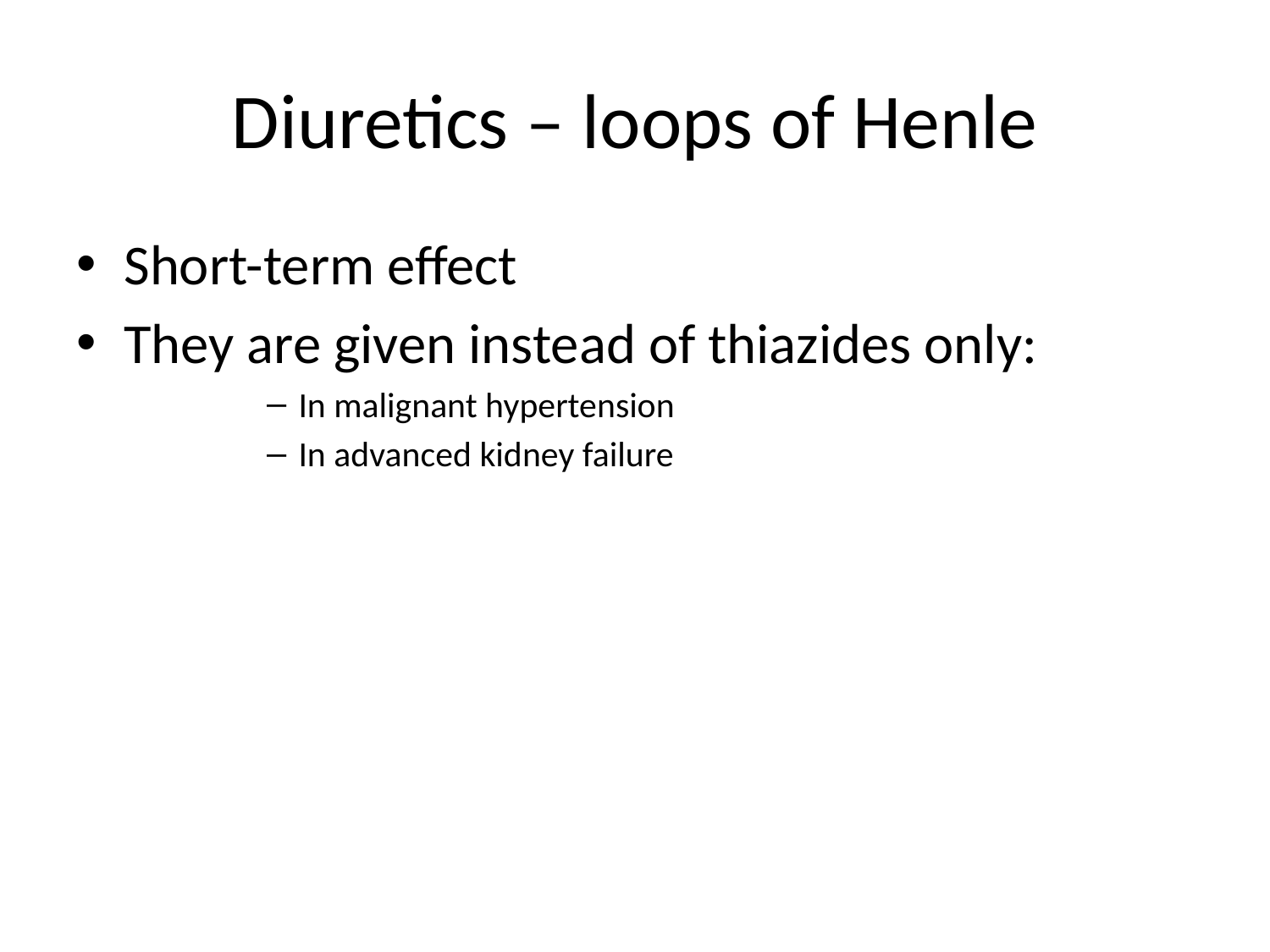

# Diuretics – loops of Henle
Short-term effect
They are given instead of thiazides only:
In malignant hypertension
In advanced kidney failure